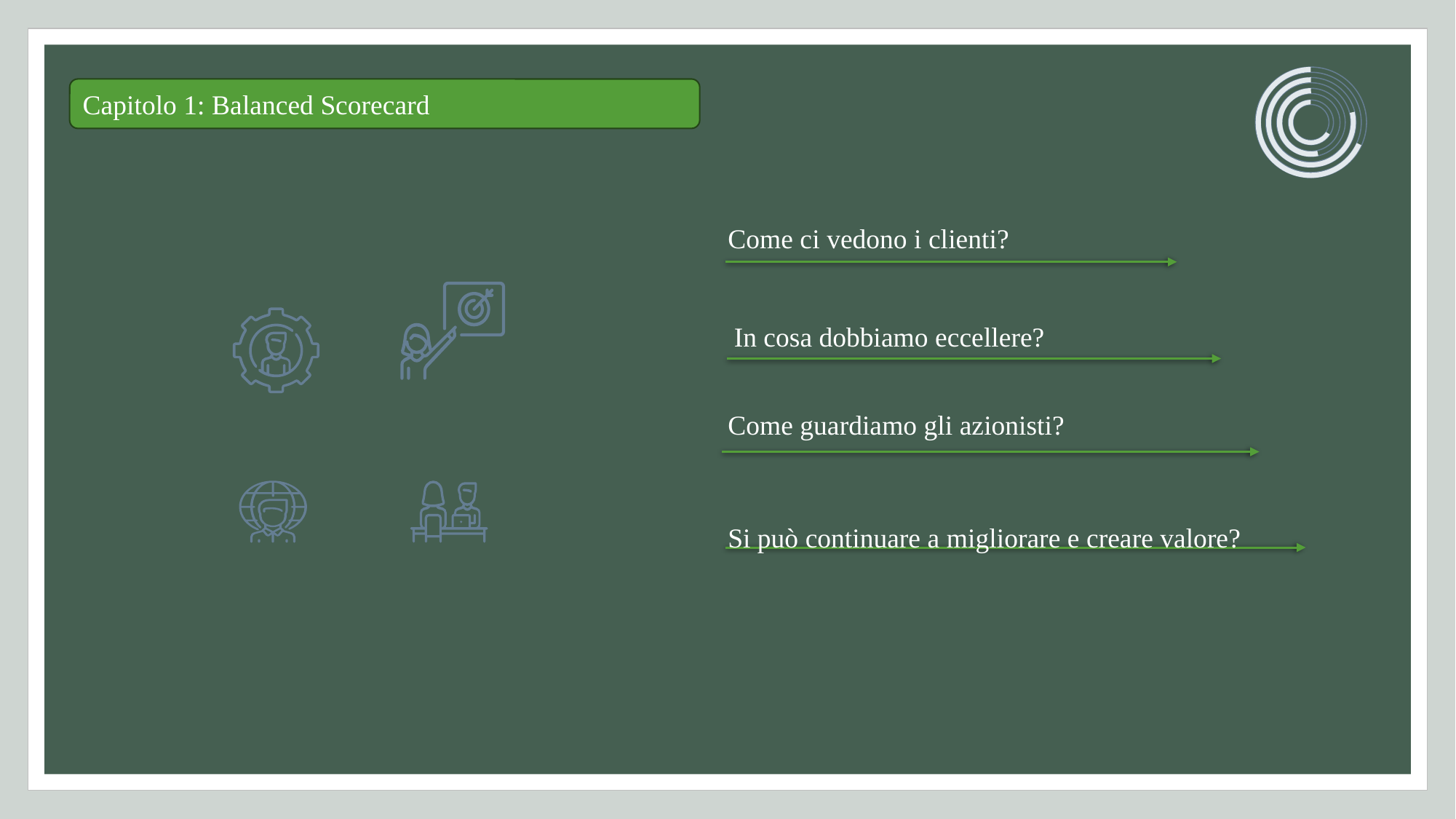

Capitolo 1: Balanced Scorecard

Come ci vedono i clienti?

In cosa dobbiamo eccellere?

Come guardiamo gli azionisti?

Si può continuare a migliorare e creare valore?